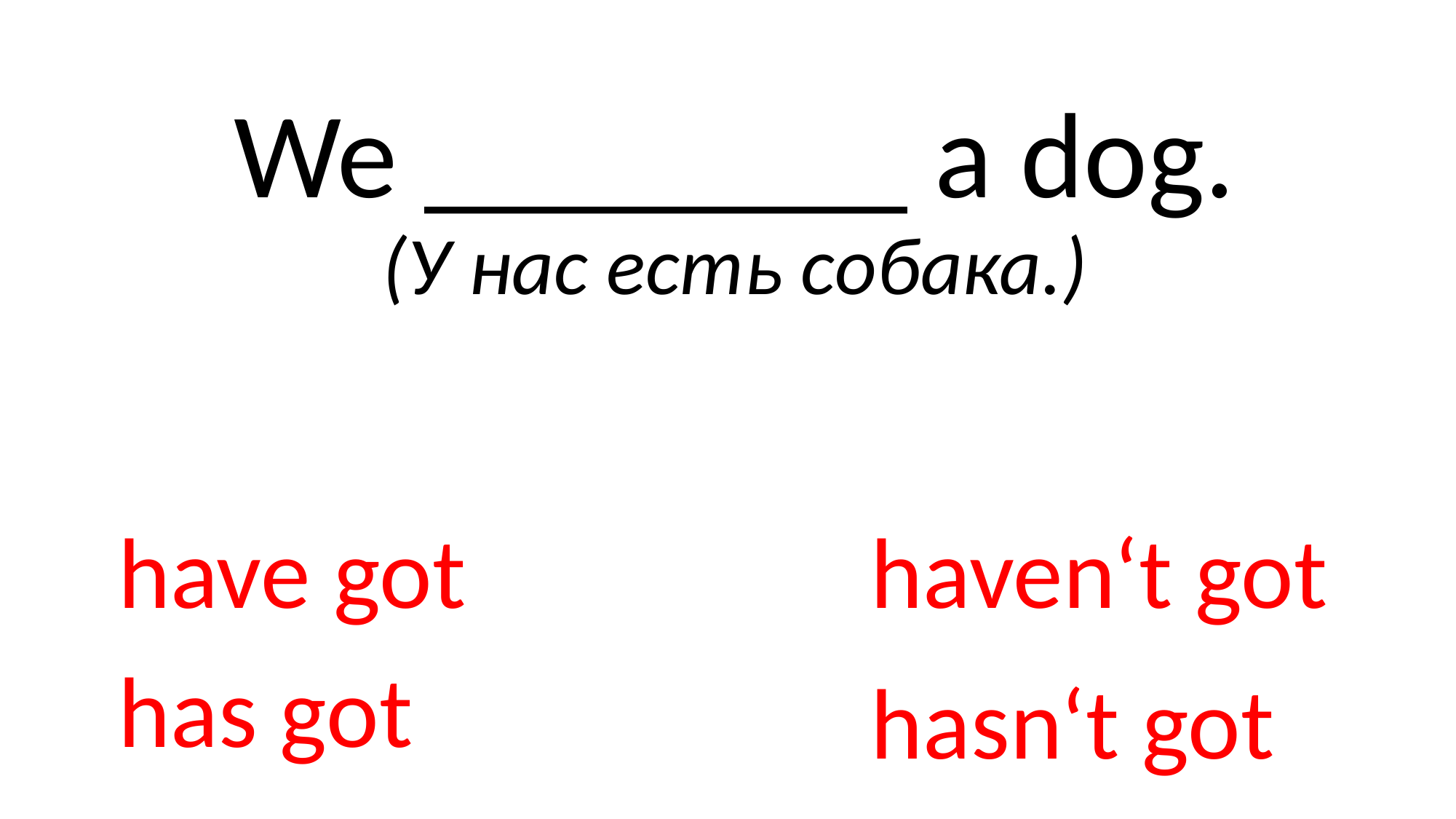

# We ________ a dog. (У нас есть собака.)
have got
haven‘t got
has got
hasn‘t got